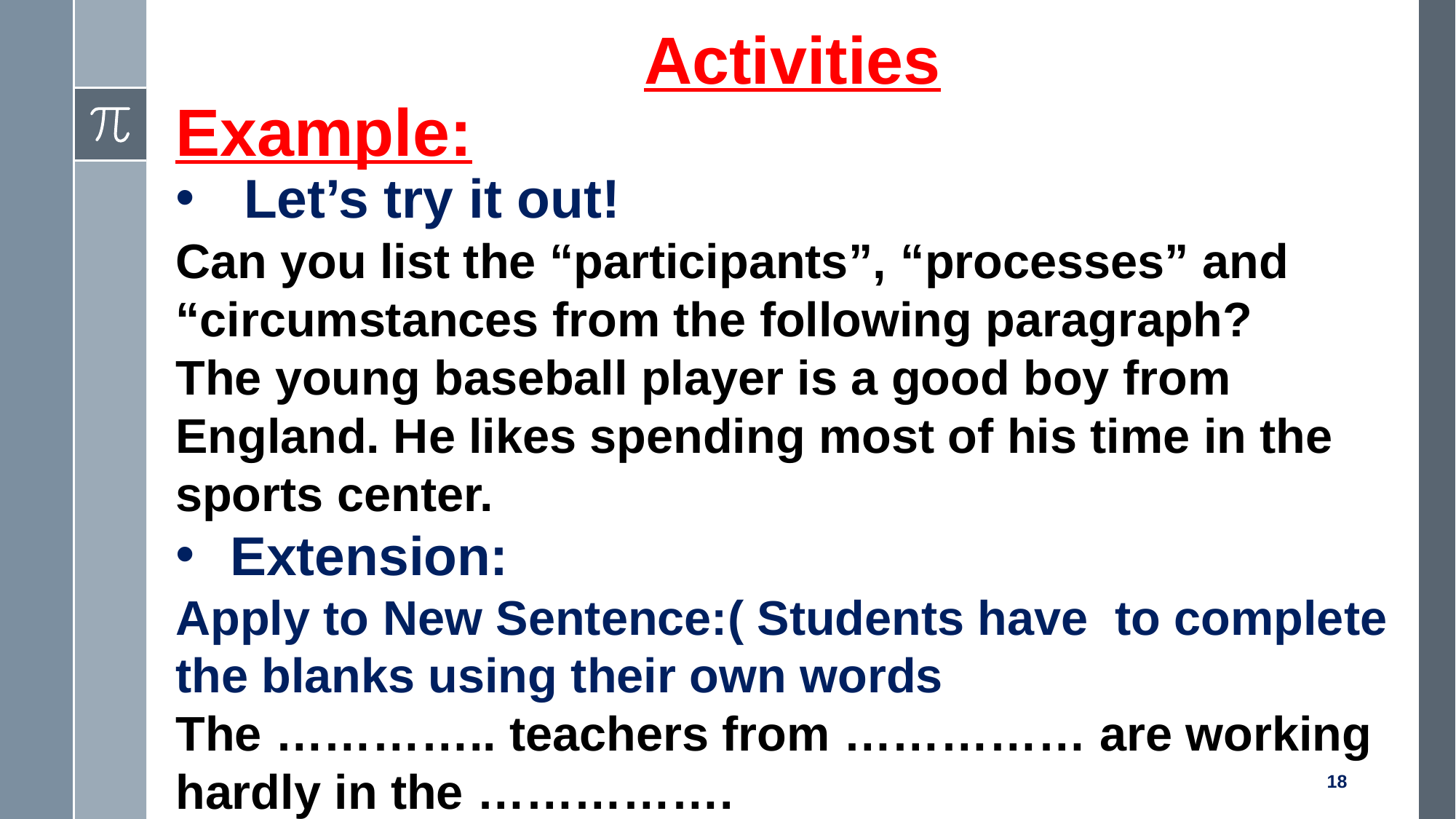

Activities
Example:
Let’s try it out!
Can you list the “participants”, “processes” and “circumstances from the following paragraph?
The young baseball player is a good boy from England. He likes spending most of his time in the sports center.
Extension:
Apply to New Sentence:( Students have  to complete the blanks using their own words
The ………….. teachers from …………… are working hardly in the …………….

18